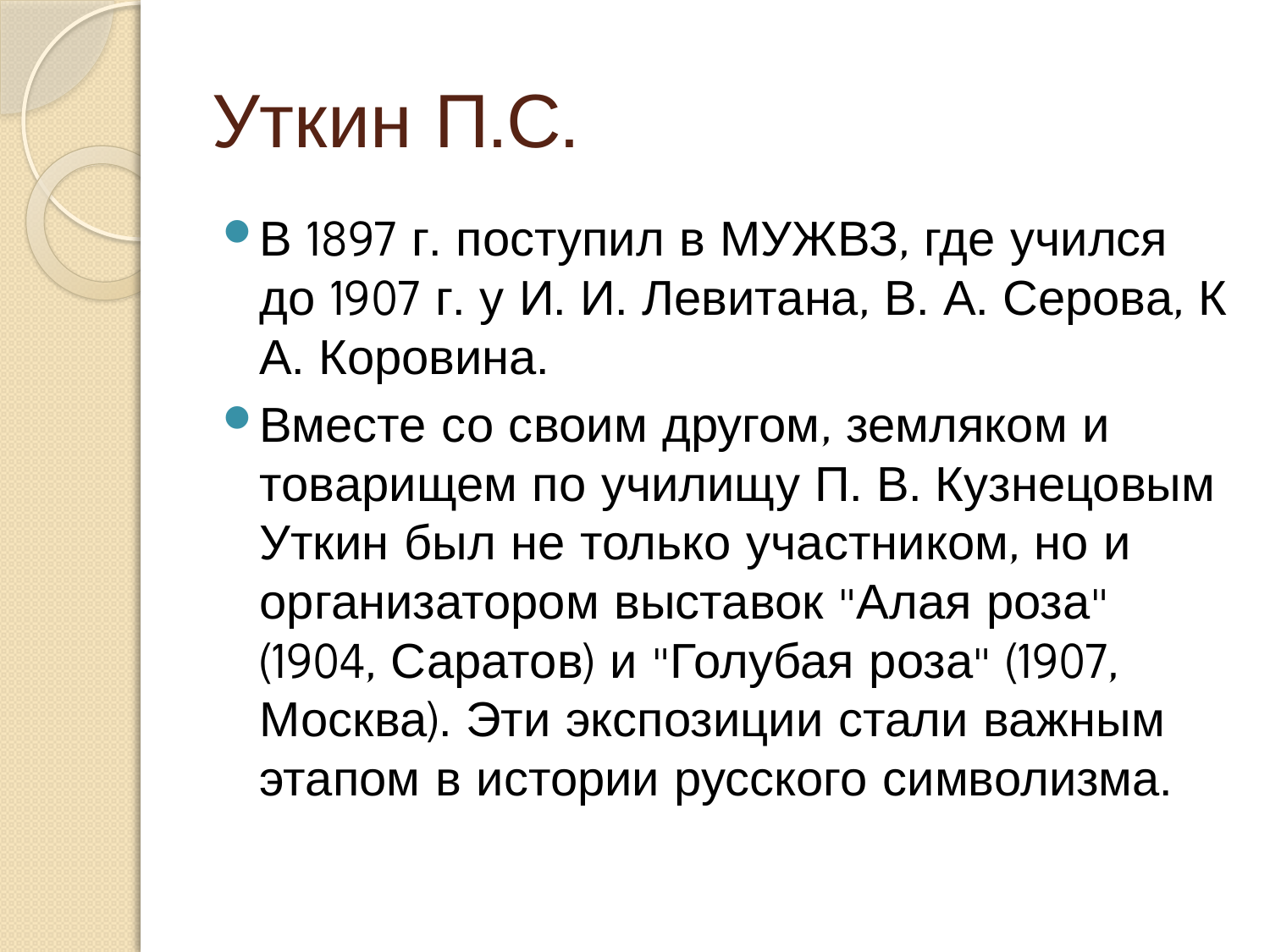

# Уткин П.С.
В 1897 г. поступил в МУЖВЗ, где учился до 1907 г. у И. И. Левитана, В. А. Серова, К А. Коровина.
Вместе со своим другом, земляком и товарищем по училищу П. В. Кузнецовым Уткин был не только участником, но и организатором выставок "Алая роза" (1904, Саратов) и "Голубая роза" (1907, Москва). Эти экспозиции стали важным этапом в истории русского символизма.